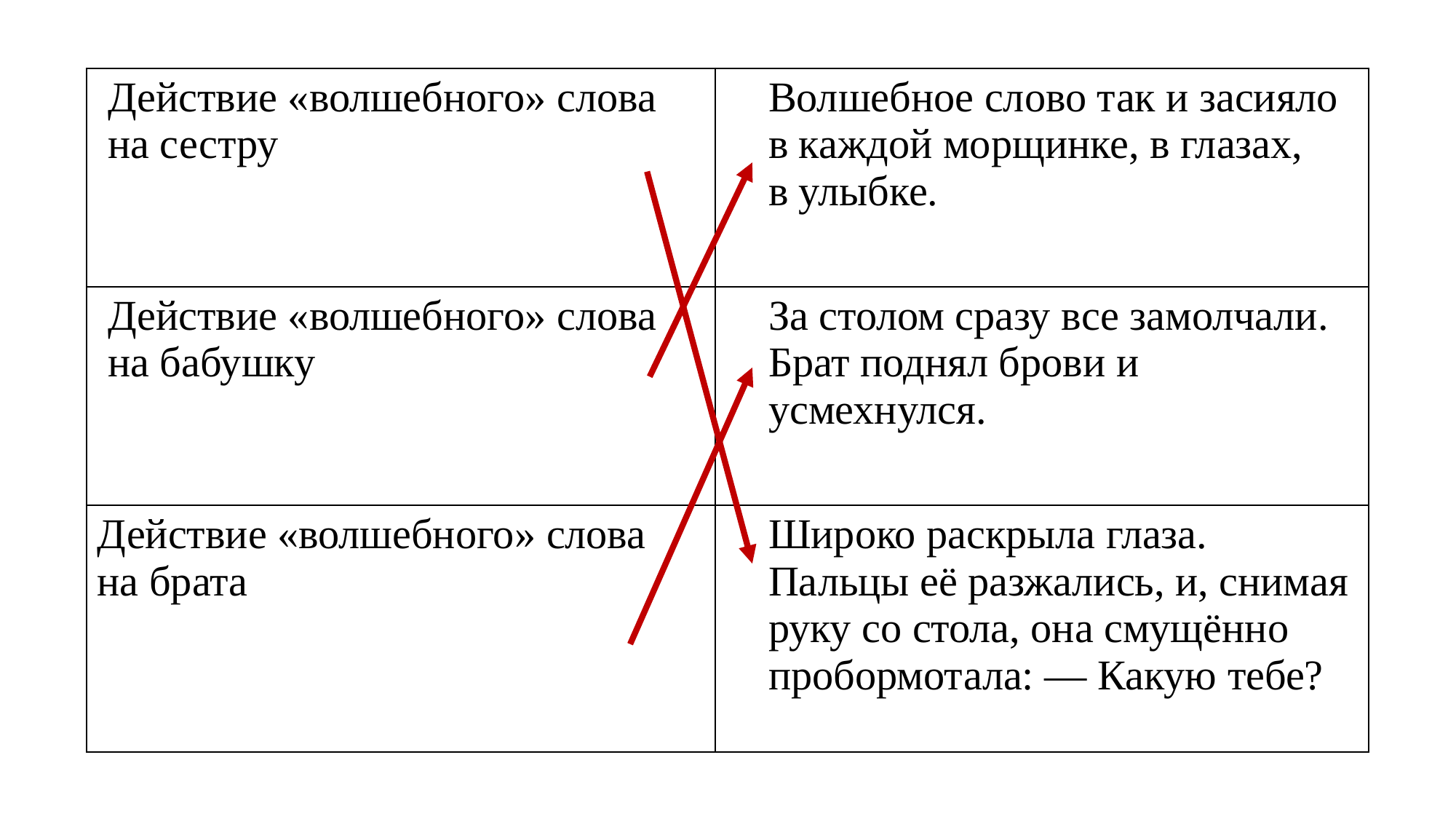

| Действие «волшебного» слова на сестру | Волшебное слово так и засияло в каждой морщинке, в глазах, в улыбке. |
| --- | --- |
| Действие «волшебного» слова на бабушку | За столом сразу все замолчали. Брат поднял брови и усмехнулся. |
| Действие «волшебного» слова на брата | Широко раскрыла глаза. Пальцы её разжались, и, снимая руку со стола, она смущённо пробормотала: — Какую тебе? |